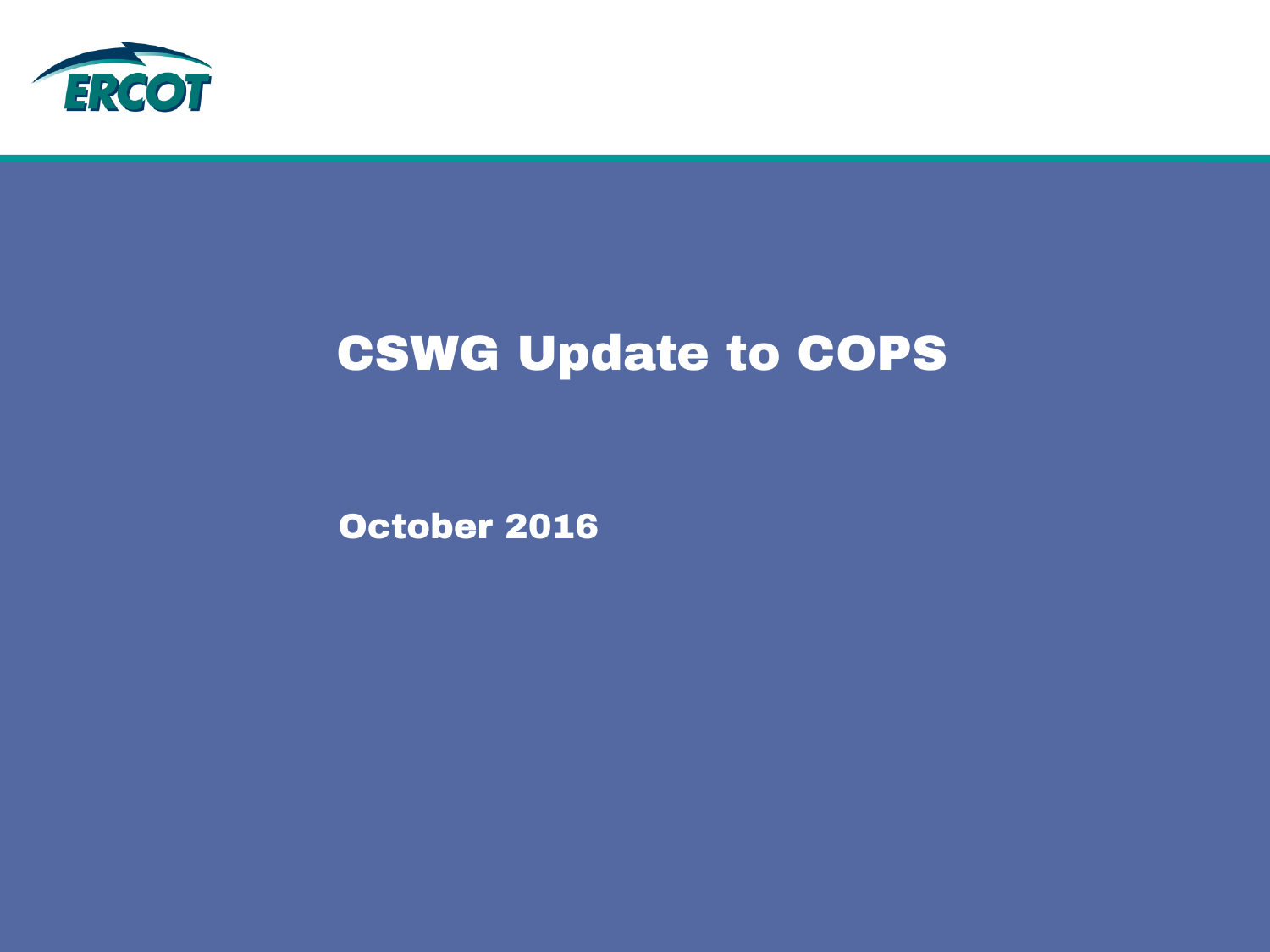

# CSWG Update to COPS
October 2016